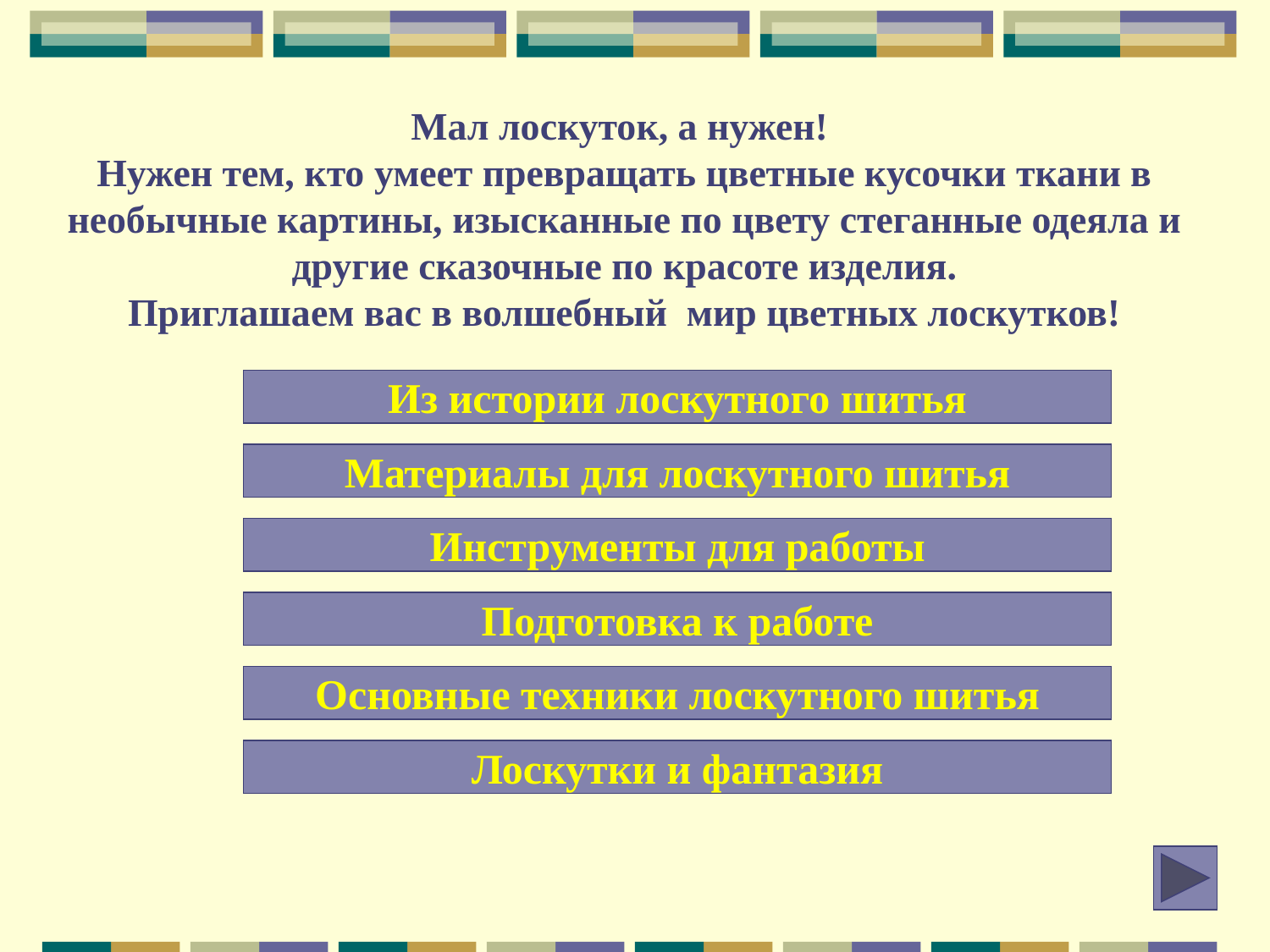

Мал лоскуток, а нужен!
Нужен тем, кто умеет превращать цветные кусочки ткани в необычные картины, изысканные по цвету стеганные одеяла и другие сказочные по красоте изделия.
Приглашаем вас в волшебный  мир цветных лоскутков!
Из истории лоскутного шитья
Материалы для лоскутного шитья
Инструменты для работы
Подготовка к работе
Основные техники лоскутного шитья
Лоскутки и фантазия